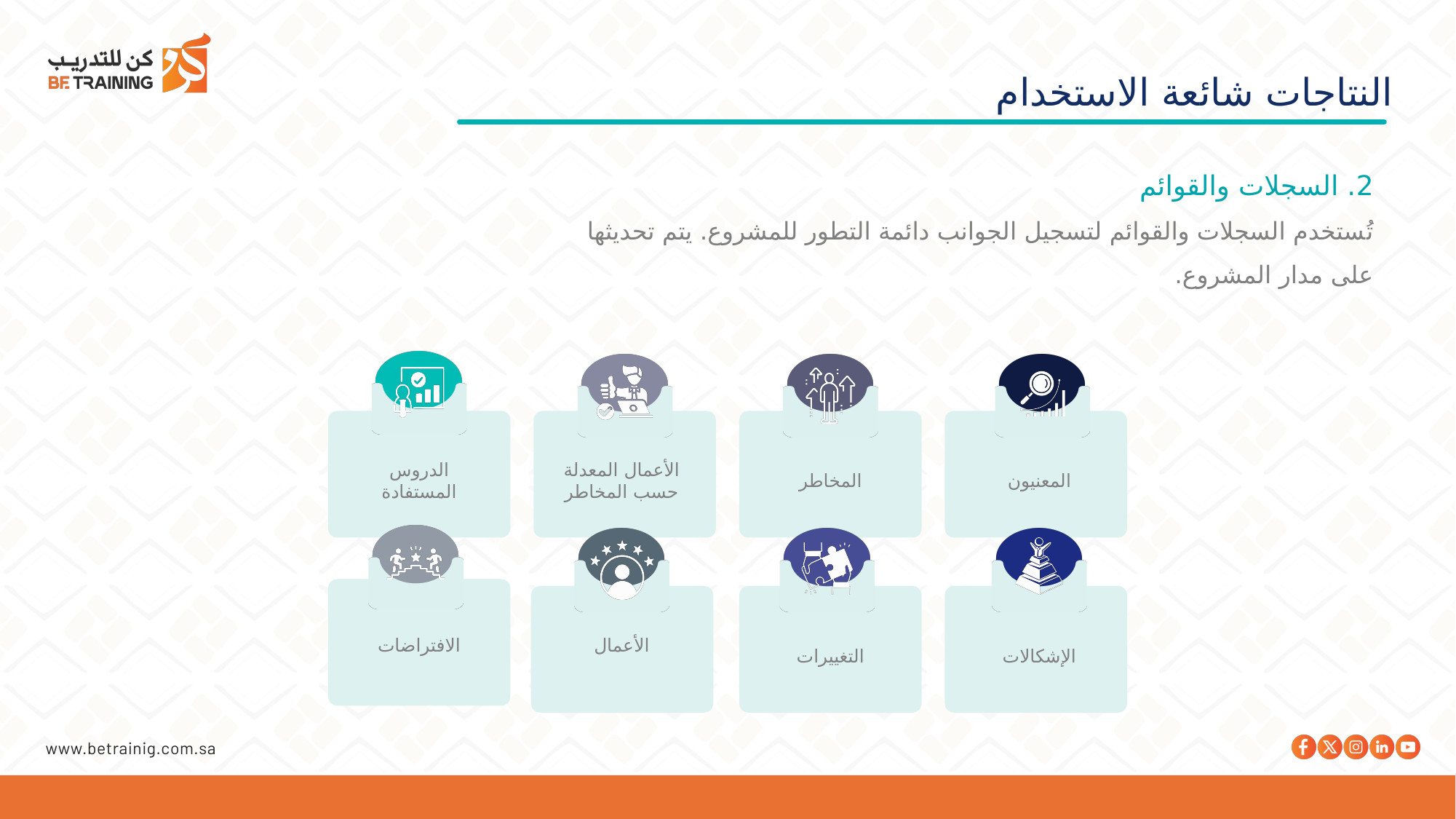

النتاجات شائعة الاستخدام
2. السجلات والقوائم
تُستخدم السجلات والقوائم لتسجيل الجوانب دائمة التطور للمشروع. يتم تحديثها على مدار المشروع.

الدروس المستفادة
الأعمال المعدلة حسب المخاطر
المخاطر
المعنيون

الافتراضات
الأعمال
التغييرات
الإشكالات